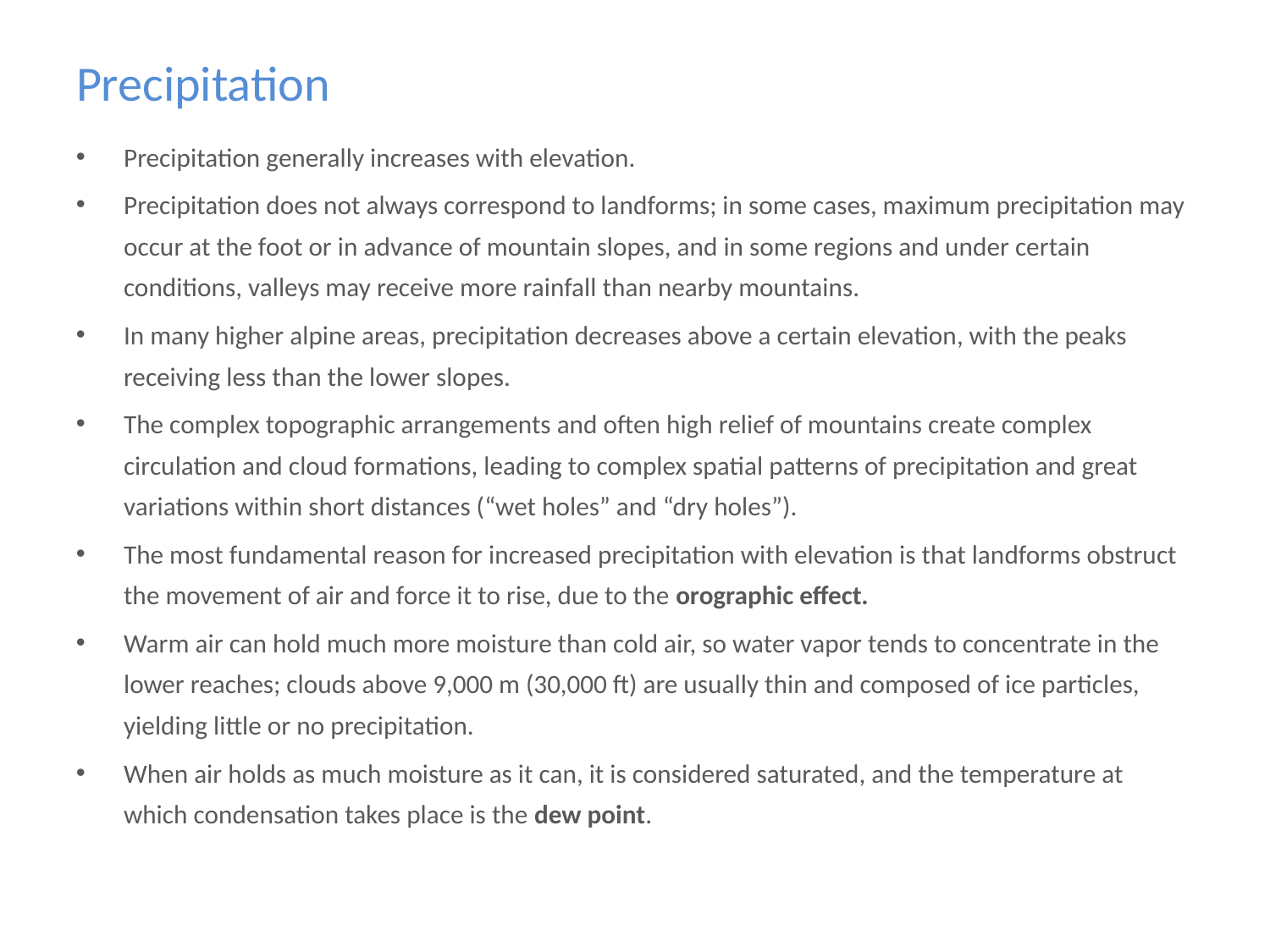

# Precipitation

Precipitation generally increases with elevation.
Precipitation does not always correspond to landforms; in some cases, maximum precipitation may occur at the foot or in advance of mountain slopes, and in some regions and under certain conditions, valleys may receive more rainfall than nearby mountains.
In many higher alpine areas, precipitation decreases above a certain elevation, with the peaks receiving less than the lower slopes.
The complex topographic arrangements and often high relief of mountains create complex circulation and cloud formations, leading to complex spatial patterns of precipitation and great variations within short distances (“wet holes” and “dry holes”).
The most fundamental reason for increased precipitation with elevation is that landforms obstruct the movement of air and force it to rise, due to the orographic effect.
Warm air can hold much more moisture than cold air, so water vapor tends to concentrate in the lower reaches; clouds above 9,000 m (30,000 ft) are usually thin and composed of ice particles, yielding little or no precipitation.
When air holds as much moisture as it can, it is considered saturated, and the temperature at which condensation takes place is the dew point.